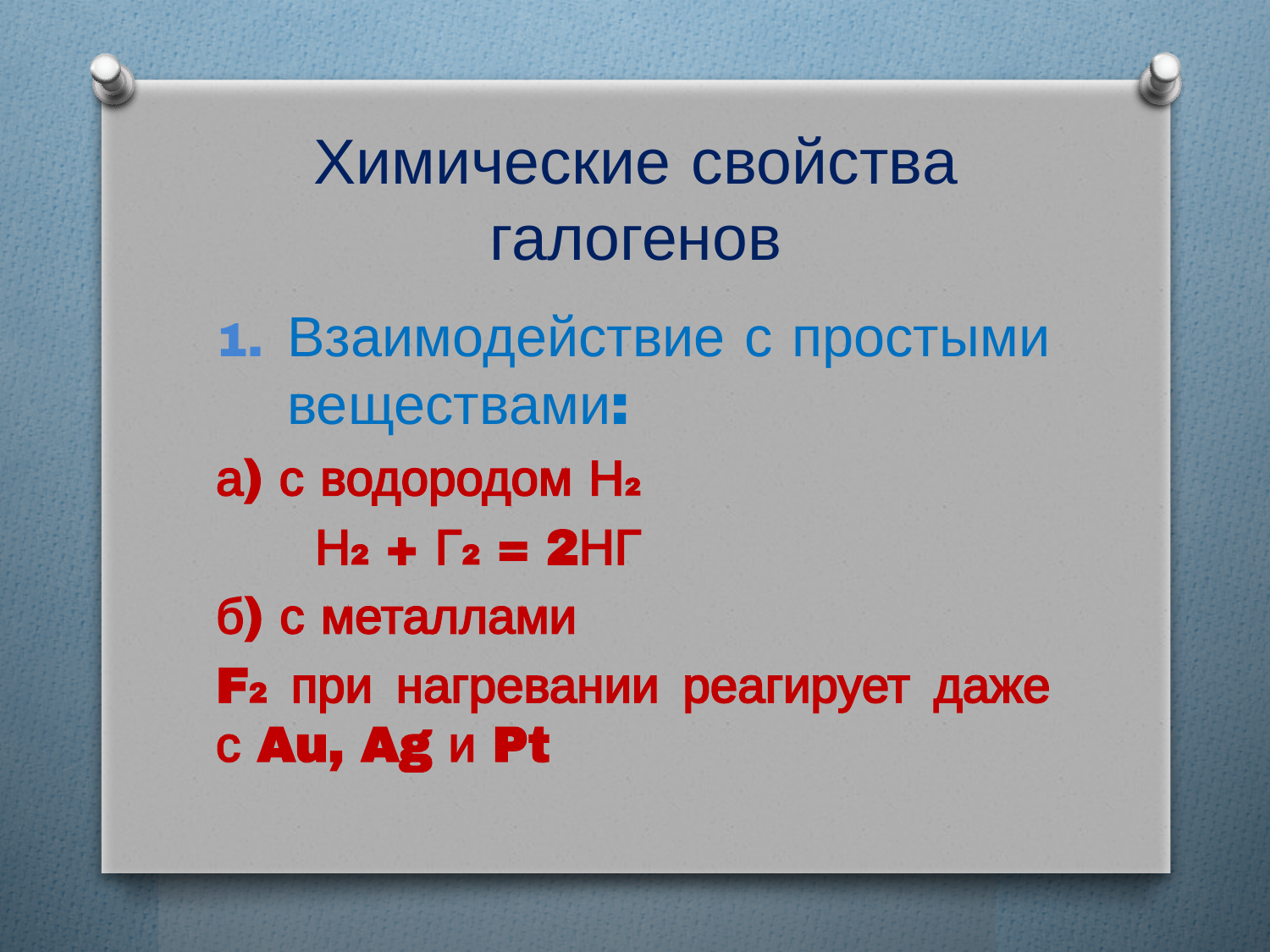

# Химические свойства галогенов
Взаимодействие с простыми веществами:
а) с водородом Н2
      Н2 + Г2 = 2НГ
б) с металлами
F2 при нагревании реагирует даже с Au, Ag и Pt